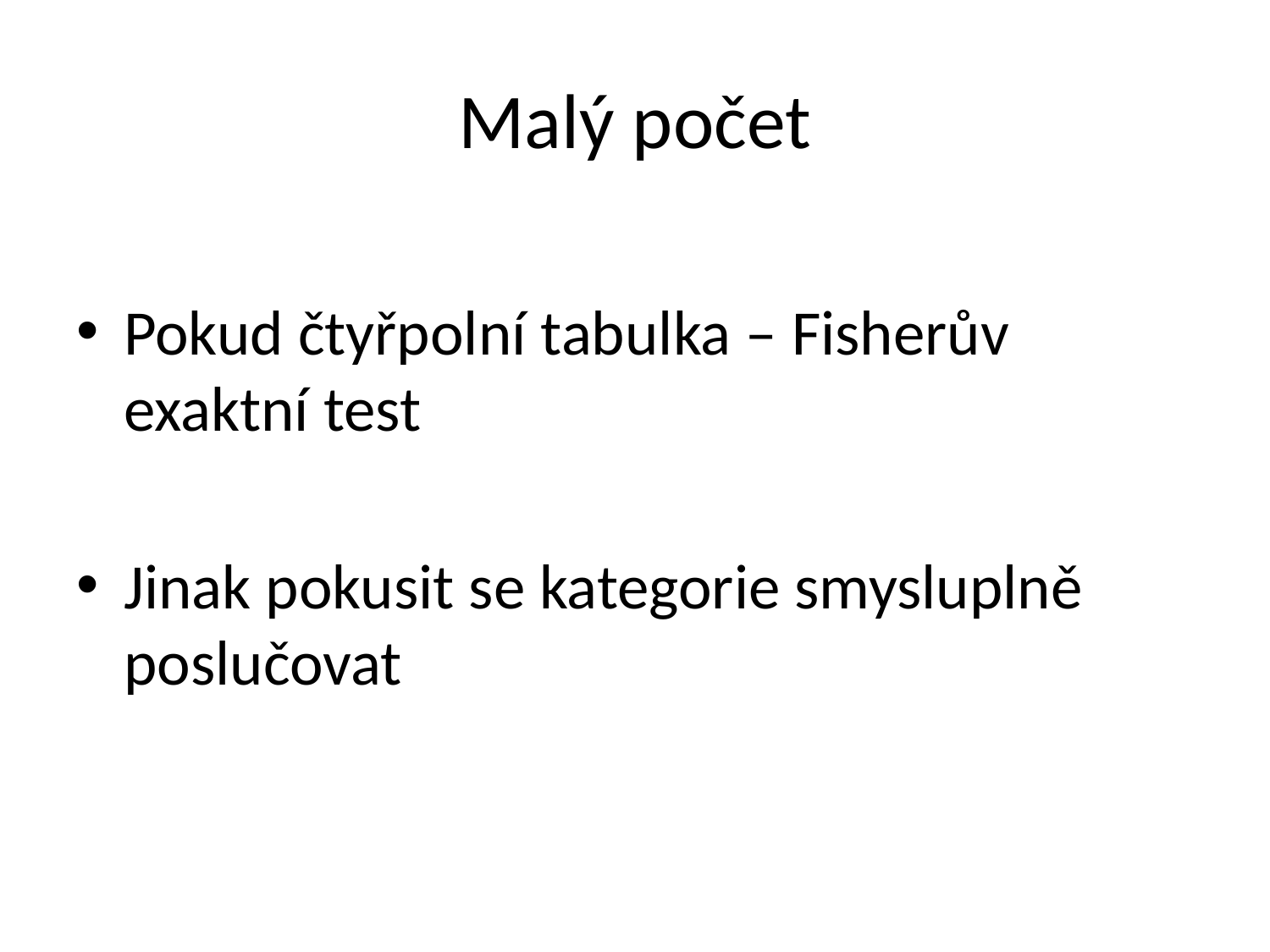

# Malý počet

Pokud čtyřpolní tabulka – Fisherův exaktní test

Jinak pokusit se kategorie smysluplně poslučovat